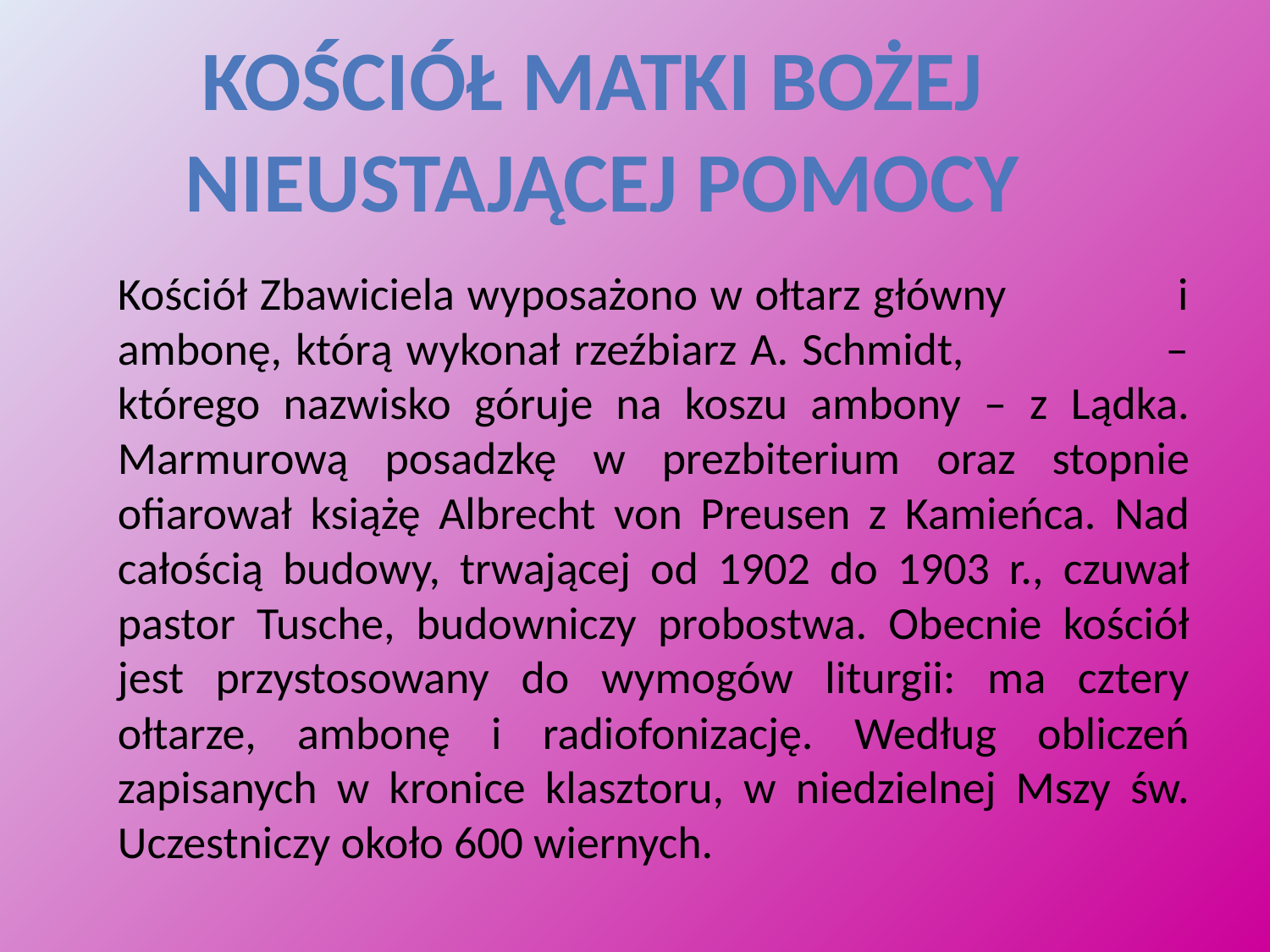

Kościół Matki bożej
Nieustającej Pomocy
	Kościół Zbawiciela wyposażono w ołtarz główny              i ambonę, którą wykonał rzeźbiarz A. Schmidt,               – którego nazwisko góruje na koszu ambony – z Lądka. Marmurową posadzkę w prezbiterium oraz stopnie ofiarował książę Albrecht von Preusen z Kamieńca. Nad całością budowy, trwającej od 1902 do 1903 r., czuwał pastor Tusche, budowniczy probostwa. Obecnie kościół jest przystosowany do wymogów liturgii: ma cztery ołtarze, ambonę i radiofonizację. Według obliczeń zapisanych w kronice klasztoru, w niedzielnej Mszy św. Uczestniczy około 600 wiernych.